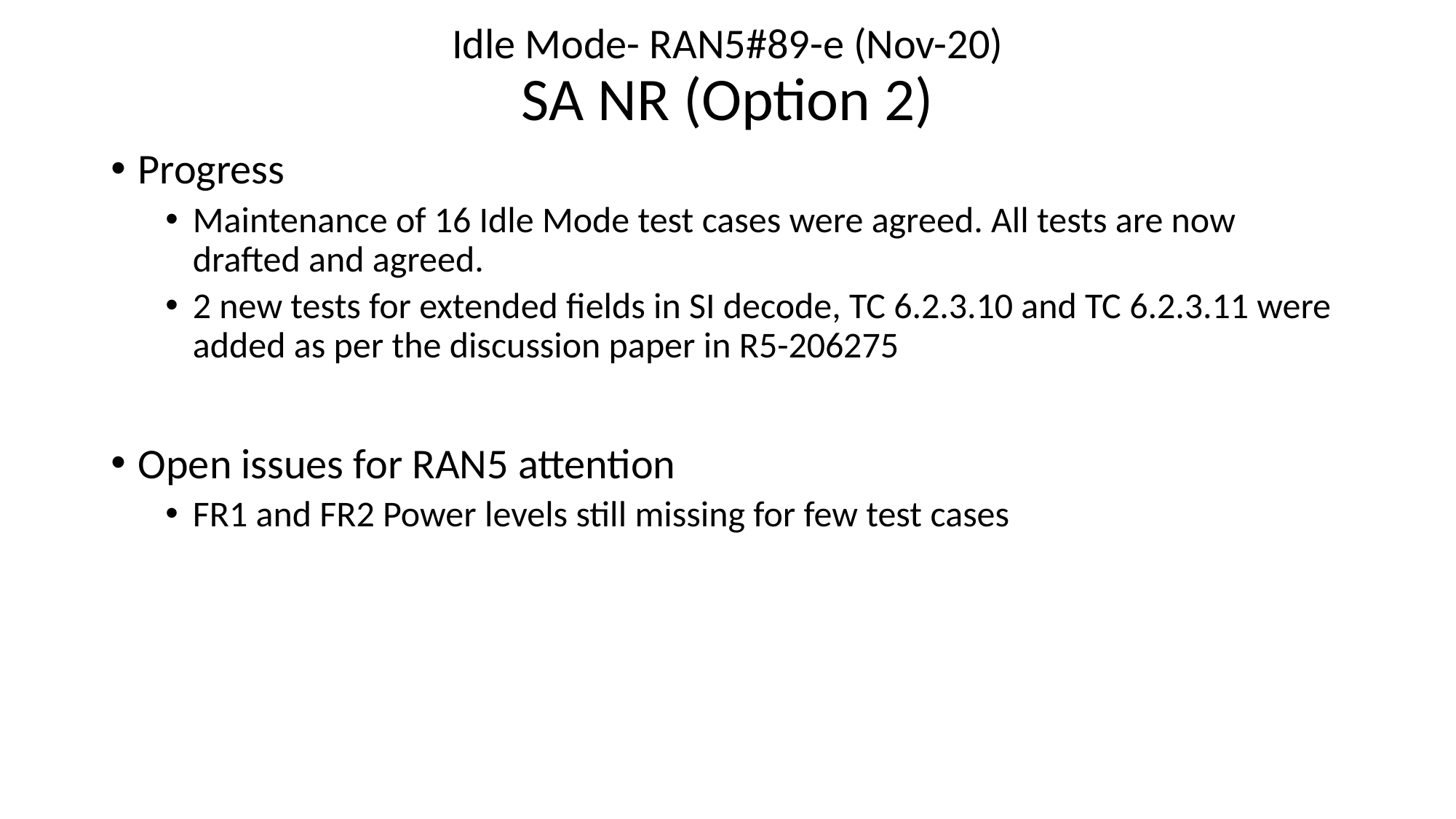

# Idle Mode- RAN5#89-e (Nov-20) SA NR (Option 2)
Progress
Maintenance of 16 Idle Mode test cases were agreed. All tests are now drafted and agreed.
2 new tests for extended fields in SI decode, TC 6.2.3.10 and TC 6.2.3.11 were added as per the discussion paper in R5-206275

Open issues for RAN5 attention
FR1 and FR2 Power levels still missing for few test cases